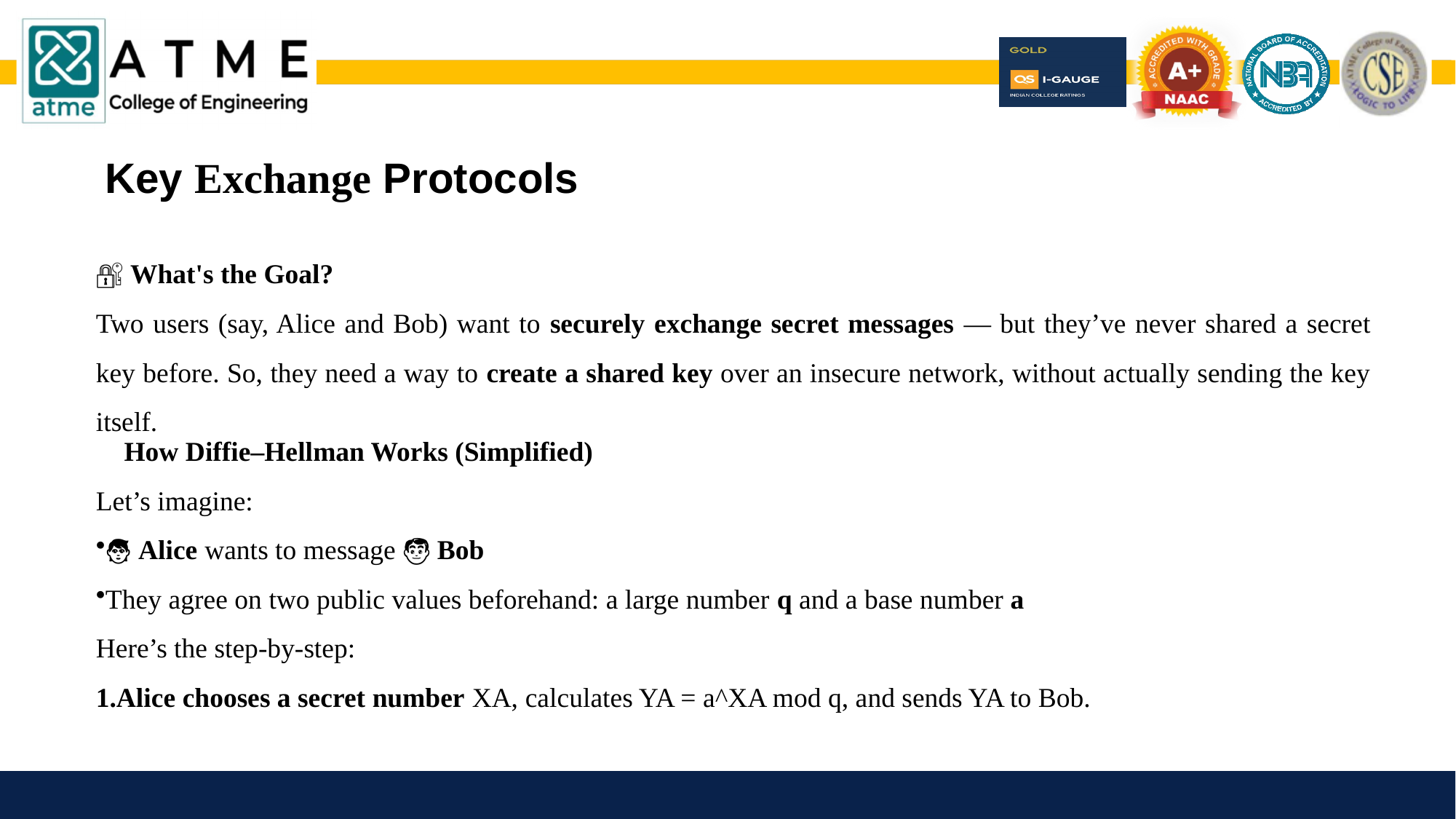

Key Exchange Protocols
🔐 What's the Goal?
Two users (say, Alice and Bob) want to securely exchange secret messages — but they’ve never shared a secret key before. So, they need a way to create a shared key over an insecure network, without actually sending the key itself.
🧮 How Diffie–Hellman Works (Simplified)
Let’s imagine:
🧑 Alice wants to message 👨 Bob
They agree on two public values beforehand: a large number q and a base number a
Here’s the step-by-step:
Alice chooses a secret number XA, calculates YA = a^XA mod q, and sends YA to Bob.